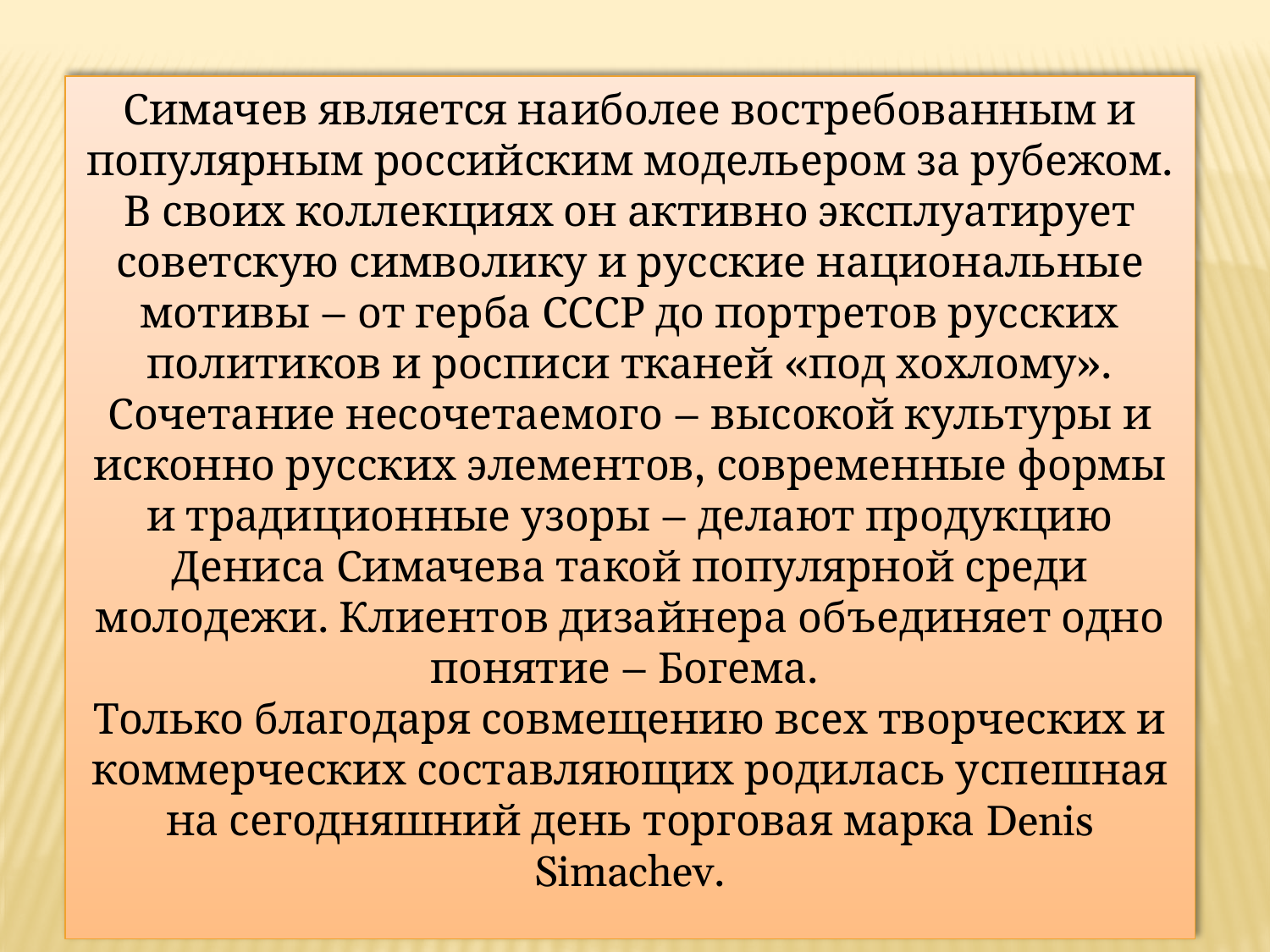

Симачев является наиболее востребованным и популярным российским модельером за рубежом. В своих коллекциях он активно эксплуатирует советскую символику и русские национальные мотивы – от герба СССР до портретов русских политиков и росписи тканей «под хохлому».
Сочетание несочетаемого – высокой культуры и исконно русских элементов, современные формы и традиционные узоры – делают продукцию Дениса Симачева такой популярной среди молодежи. Клиентов дизайнера объединяет одно понятие – Богема.
Только благодаря совмещению всех творческих и коммерческих составляющих родилась успешная на сегодняшний день торговая марка Denis Simachev.